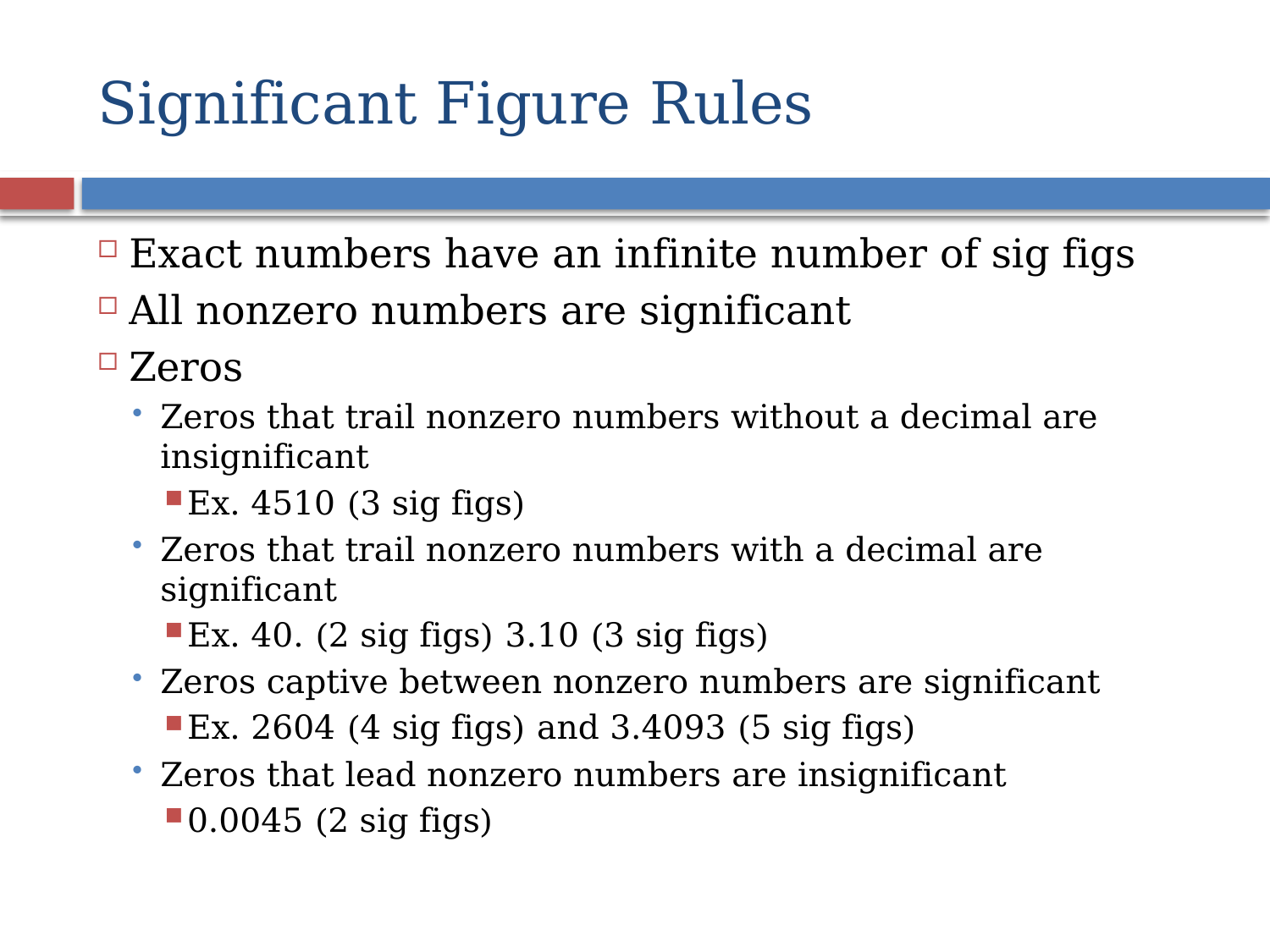

# Significant Figure Rules
Exact numbers have an infinite number of sig figs
All nonzero numbers are significant
Zeros
Zeros that trail nonzero numbers without a decimal are insignificant
Ex. 4510 (3 sig figs)
Zeros that trail nonzero numbers with a decimal are significant
Ex. 40. (2 sig figs) 3.10 (3 sig figs)
Zeros captive between nonzero numbers are significant
Ex. 2604 (4 sig figs) and 3.4093 (5 sig figs)
Zeros that lead nonzero numbers are insignificant
0.0045 (2 sig figs)